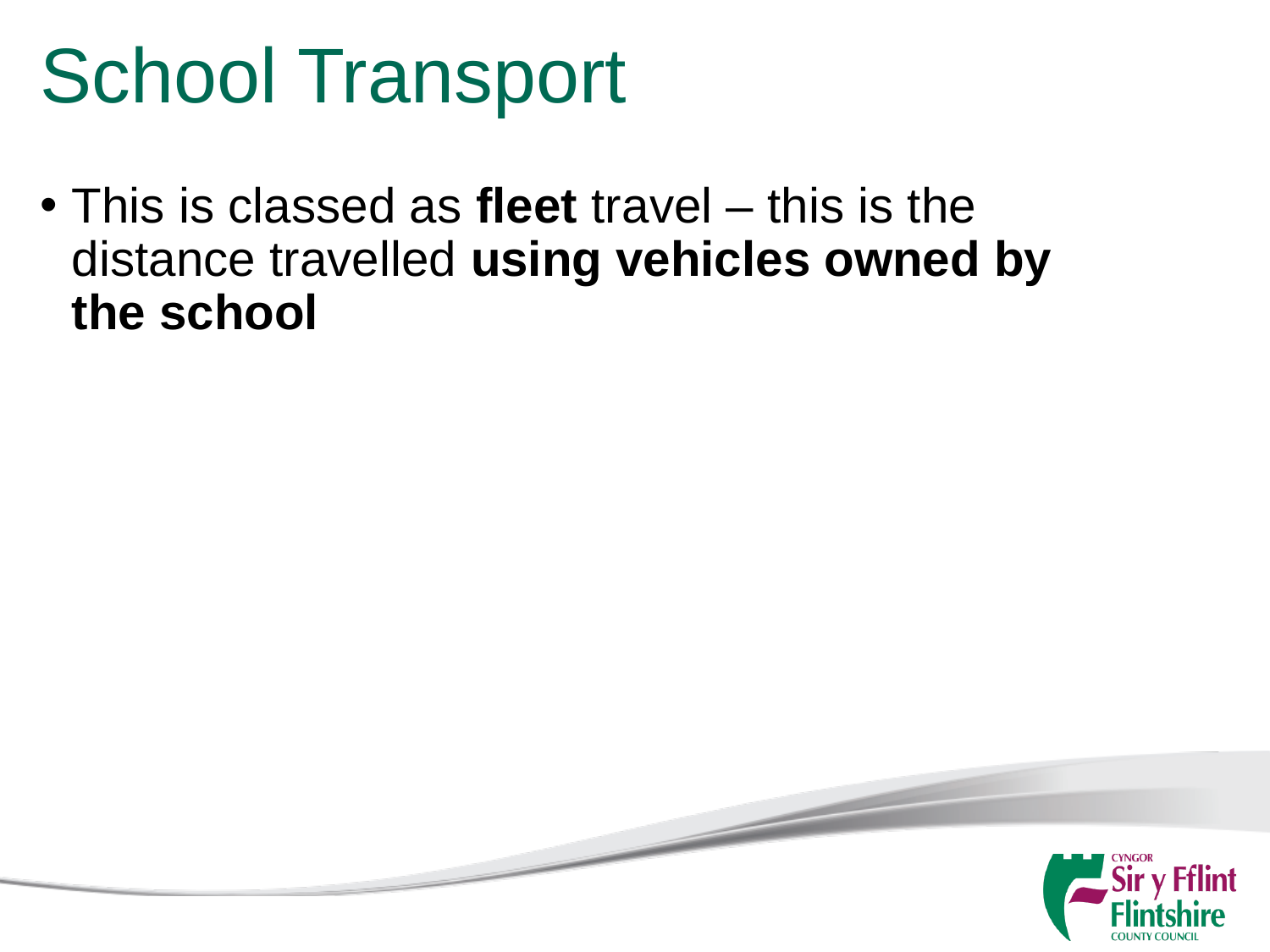

# School Transport
This is classed as fleet travel – this is the distance travelled using vehicles owned by the school